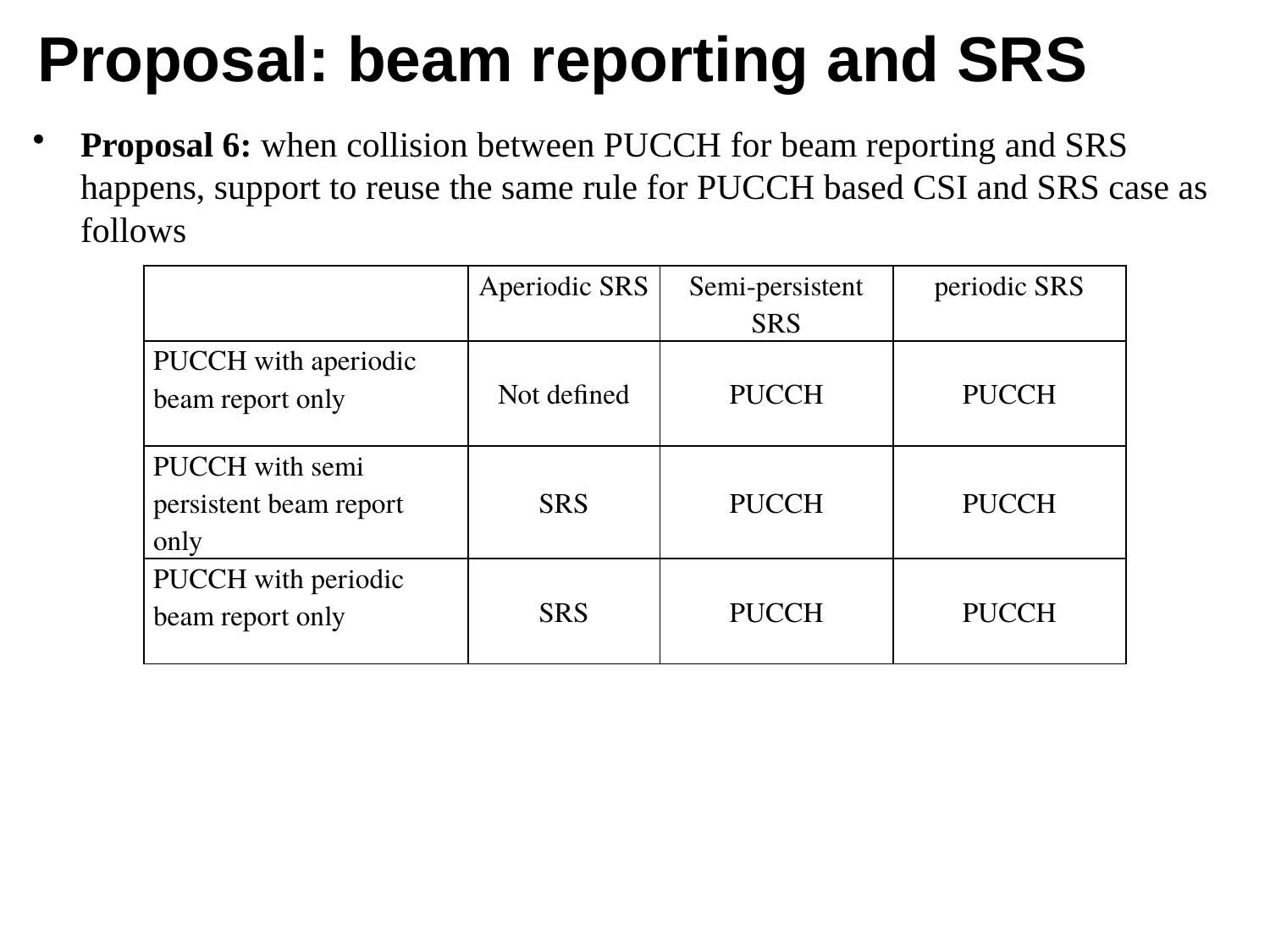

# Proposal: beam reporting and SRS
Proposal 6: when collision between PUCCH for beam reporting and SRS happens, support to reuse the same rule for PUCCH based CSI and SRS case as follows
|  | Aperiodic SRS | Semi-persistent SRS | periodic SRS |
| --- | --- | --- | --- |
| PUCCH with aperiodic beam report only | Not defined | PUCCH | PUCCH |
| PUCCH with semi persistent beam report only | SRS | PUCCH | PUCCH |
| PUCCH with periodic beam report only | SRS | PUCCH | PUCCH |